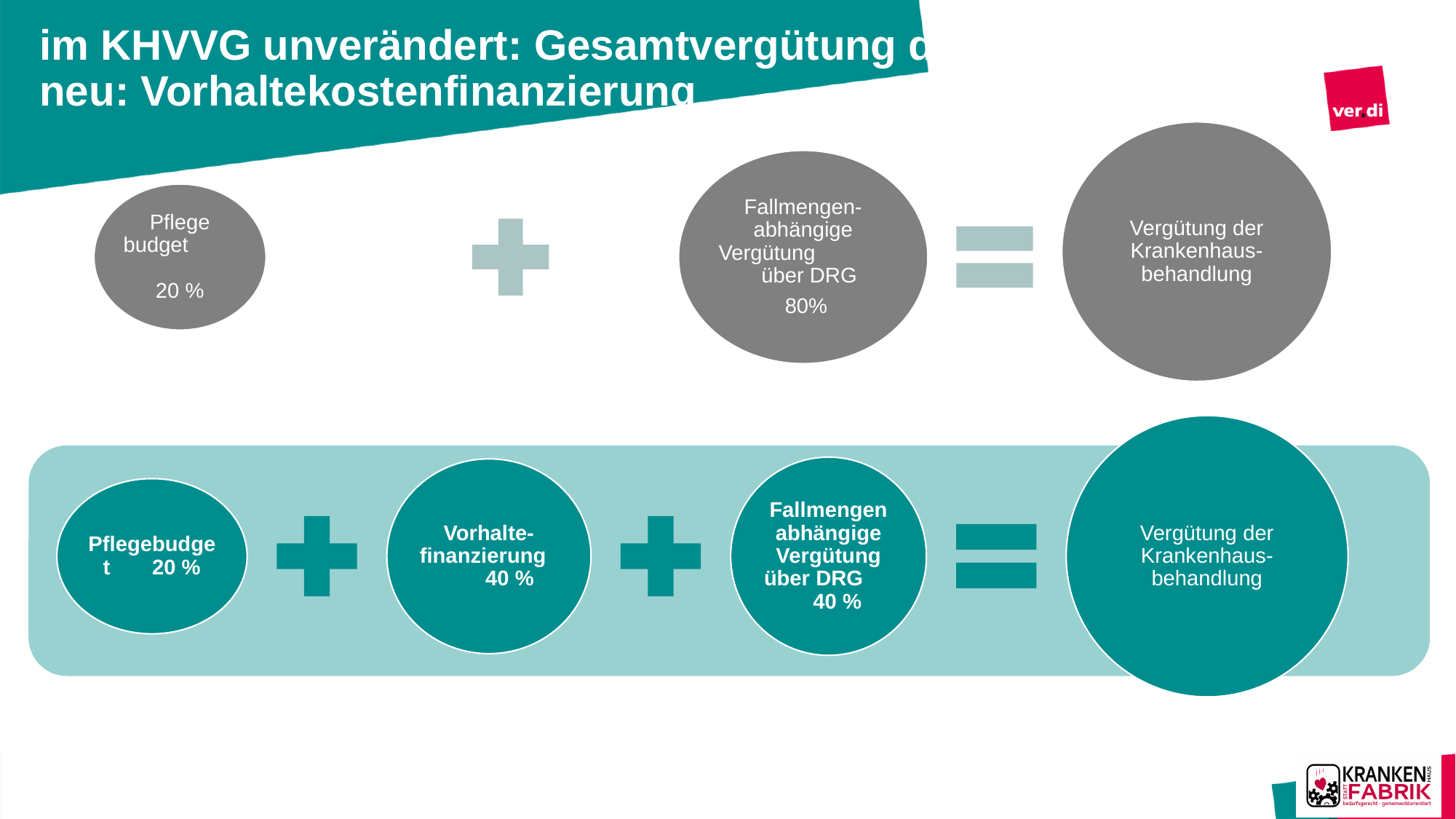

# im KHVVG unverändert: Gesamtvergütung der KH neu: Vorhaltekostenfinanzierung
Pflege budget                          20 %

Fallmengen-abhängige Vergütung                über DRG
 80%

Vergütung der Krankenhaus-behandlung
Pflegebudget       20 %

Vorhalte-finanzierung           40 %

Fallmengen
abhängige Vergütung über DRG          40 %

Vergütung der Krankenhaus-behandlung